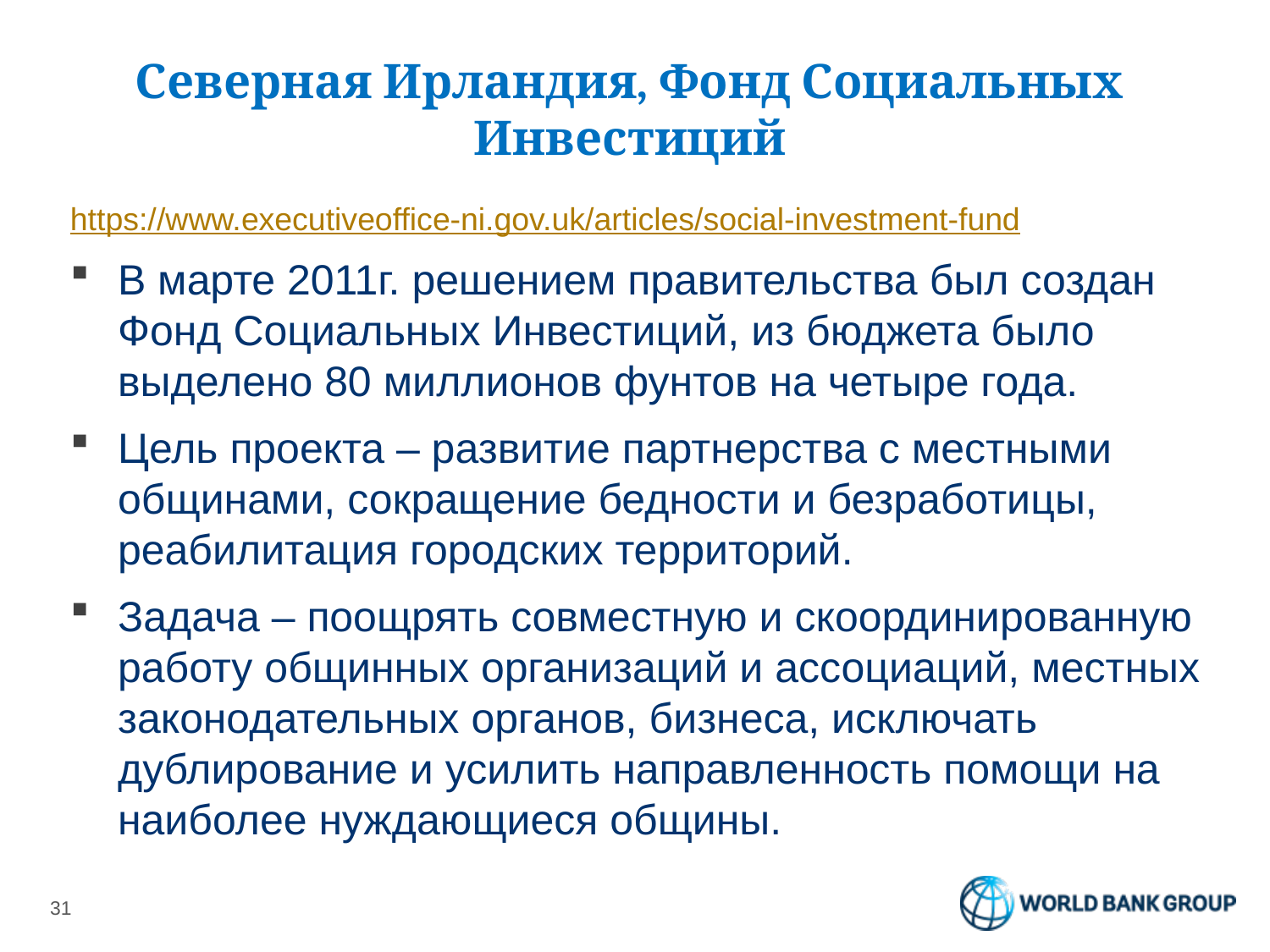

# Северная Ирландия, Фонд Социальных Инвестиций
https://www.executiveoffice-ni.gov.uk/articles/social-investment-fund
В марте 2011г. решением правительства был создан Фонд Социальных Инвестиций, из бюджета было выделено 80 миллионов фунтов на четыре года.
Цель проекта – развитие партнерства с местными общинами, сокращение бедности и безработицы, реабилитация городских территорий.
Задача – поощрять совместную и скоординированную работу общинных организаций и ассоциаций, местных законодательных органов, бизнеса, исключать дублирование и усилить направленность помощи на наиболее нуждающиеся общины.
31